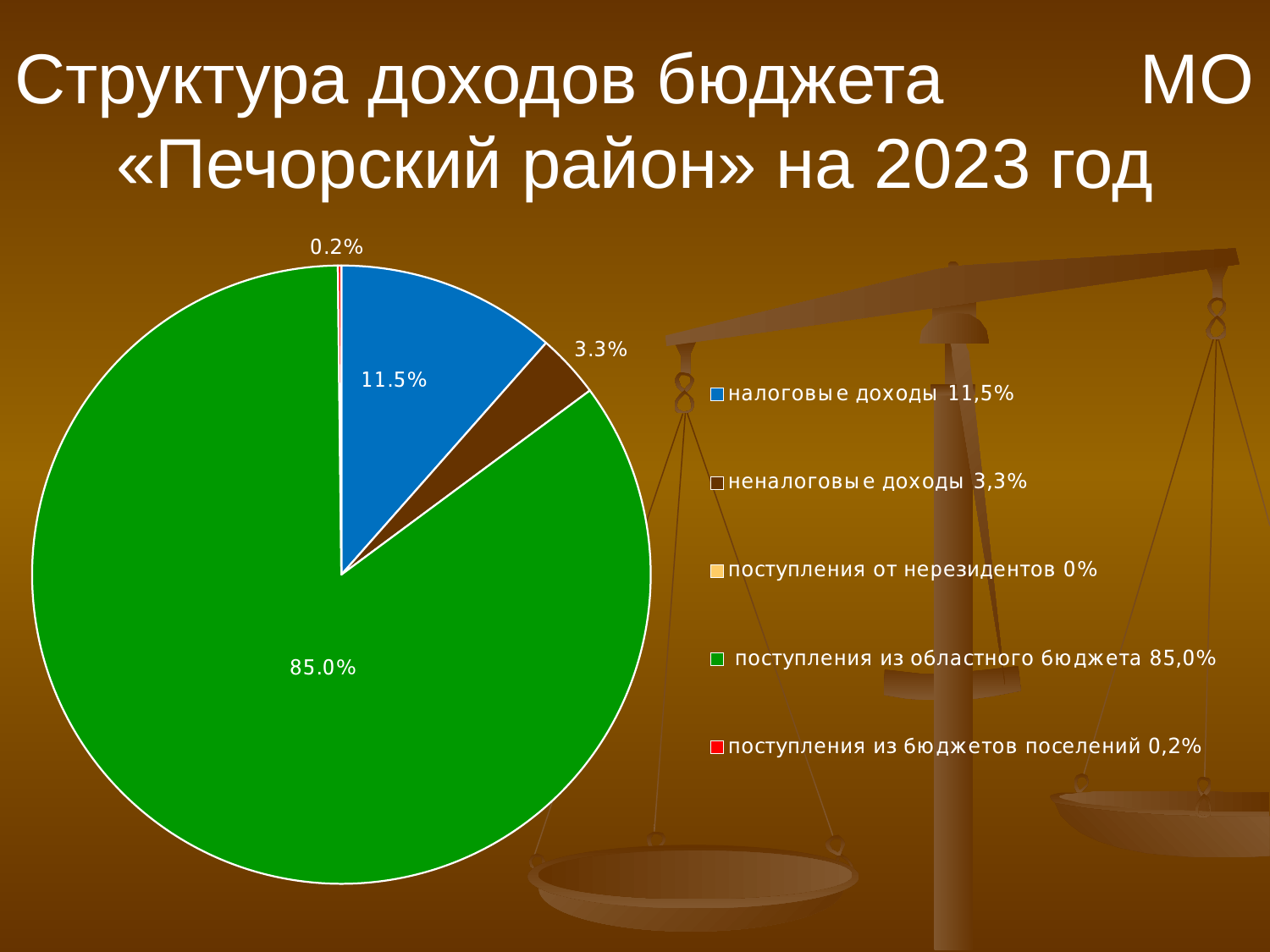

# Структура доходов бюджета          МО «Печорский район» на 2023 год

### Chart

| Category |  |
|---|---|
| налоговые доходы 11,5% | 91103.0 |
| неналоговые доходы 3,3% | 26394.5 |
| поступления от нерезидентов 0% | 0.0 |
|  поступления из областного бюджета 85,0% | 672503.4 |
| поступления из бюджетов поселений 0,2% | 1449.0 |

[unsupported chart]

[unsupported chart]